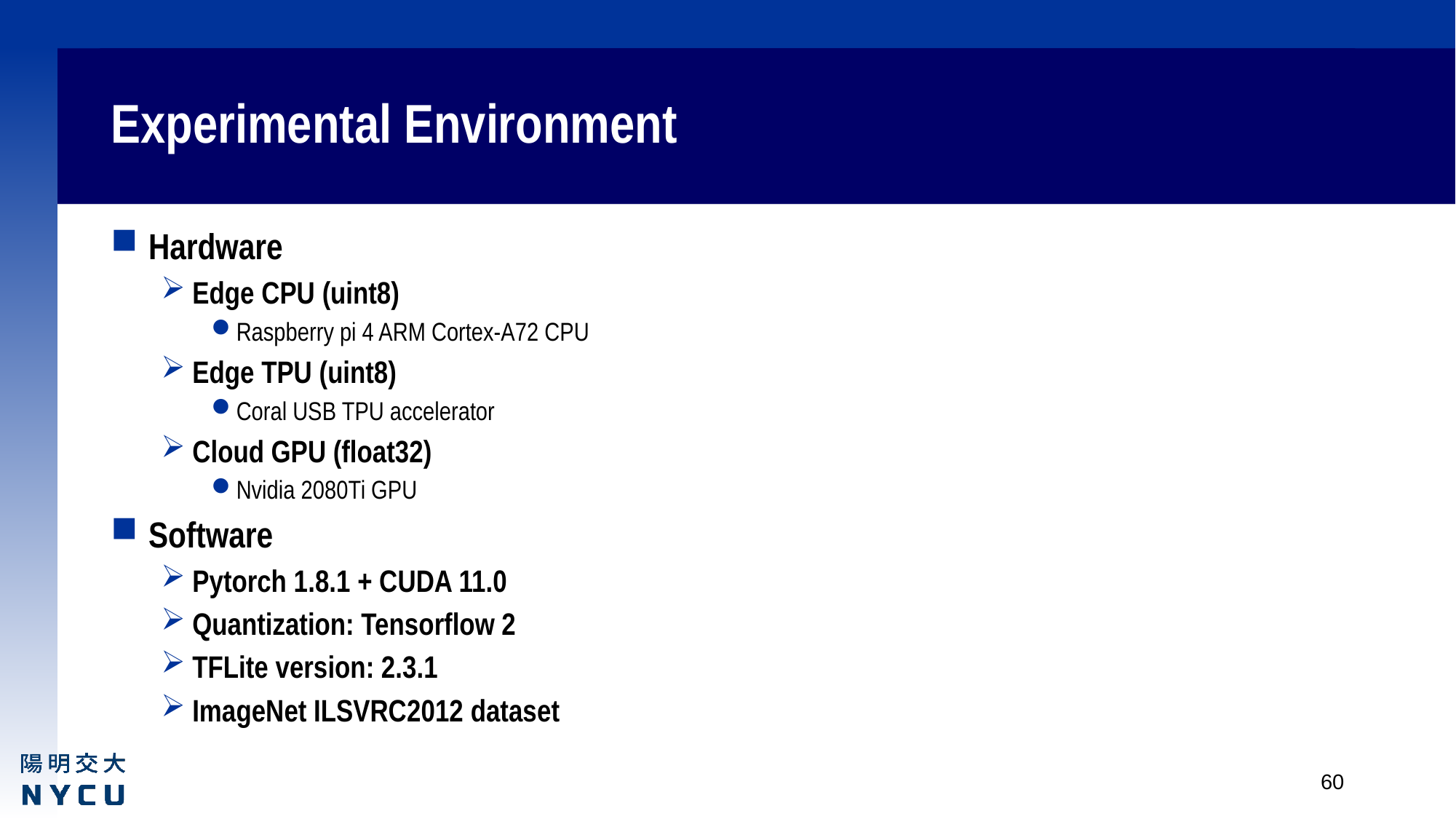

# Experimental Environment
Hardware
Edge CPU (uint8)
Raspberry pi 4 ARM Cortex-A72 CPU
Edge TPU (uint8)
Coral USB TPU accelerator
Cloud GPU (float32)
Nvidia 2080Ti GPU
Software
Pytorch 1.8.1 + CUDA 11.0
Quantization: Tensorflow 2
TFLite version: 2.3.1
ImageNet ILSVRC2012 dataset
60